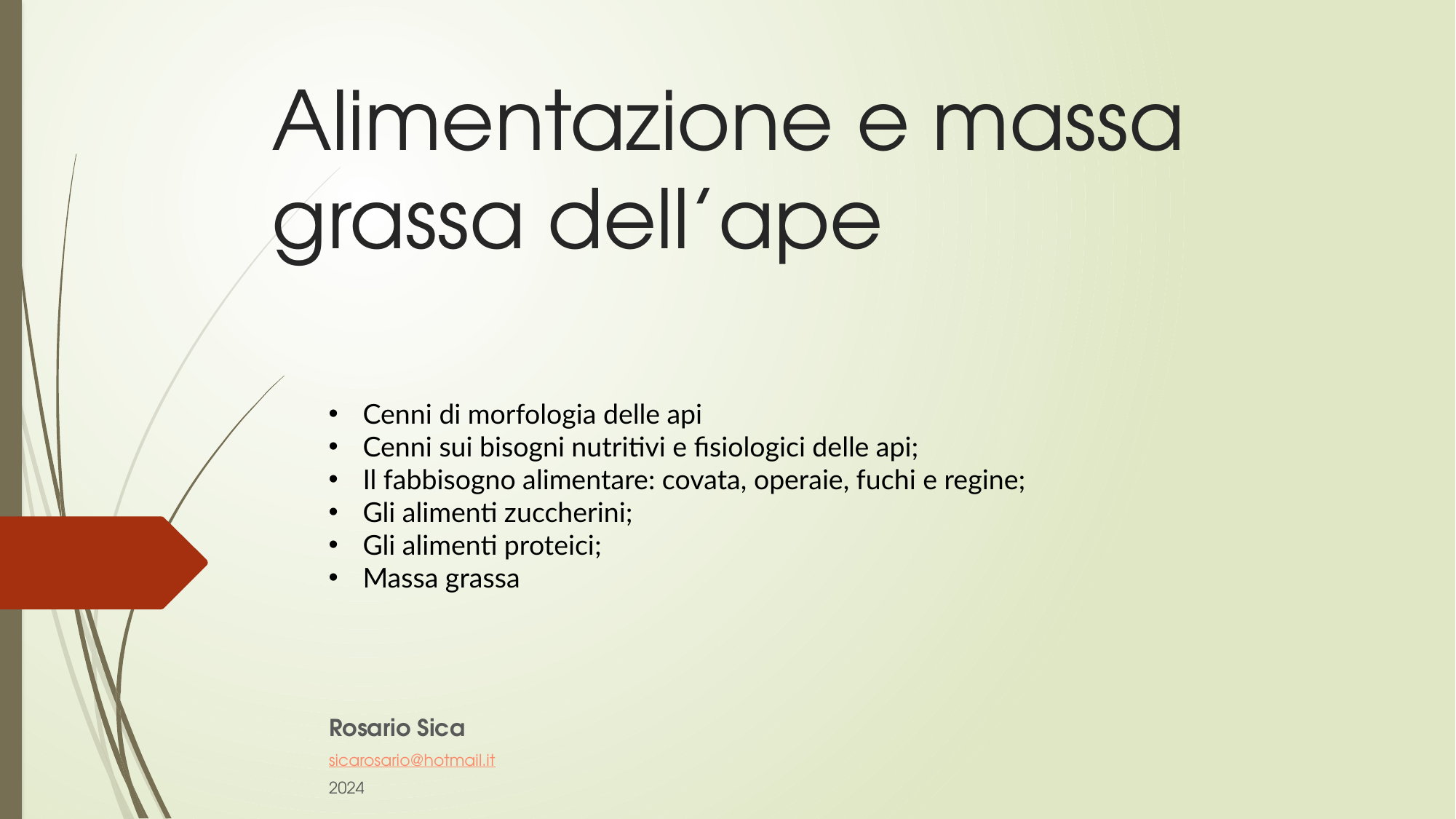

# Alimentazione e massa grassa dell’ape
Cenni di morfologia delle api
Cenni sui bisogni nutritivi e fisiologici delle api;
Il fabbisogno alimentare: covata, operaie, fuchi e regine;
Gli alimenti zuccherini;
Gli alimenti proteici;
Massa grassa

Rosario Sica
sicarosario@hotmail.it
2024